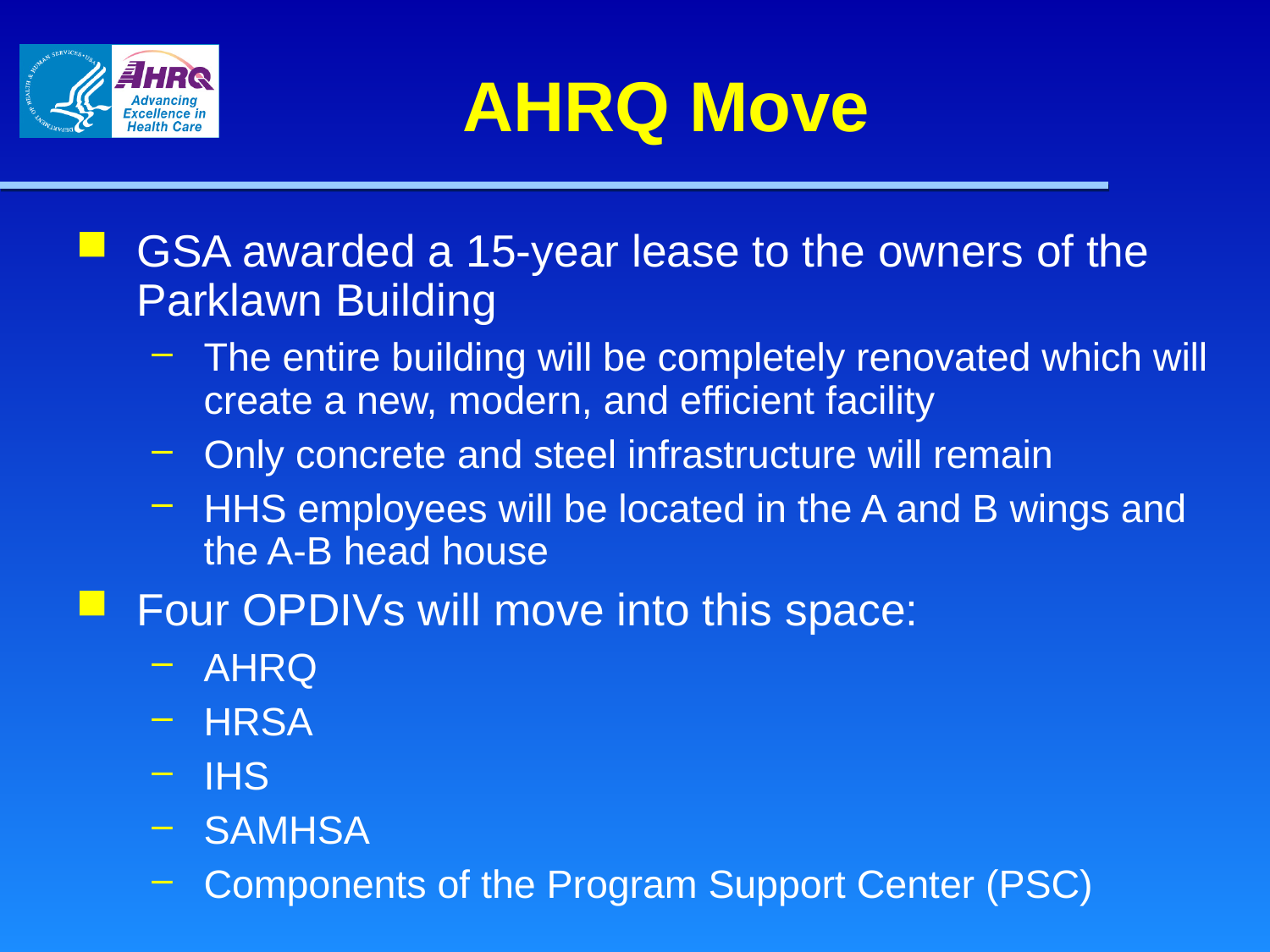

# AHRQ Move
GSA awarded a 15-year lease to the owners of the Parklawn Building
The entire building will be completely renovated which will create a new, modern, and efficient facility
Only concrete and steel infrastructure will remain
HHS employees will be located in the A and B wings and the A-B head house
Four OPDIVs will move into this space:
AHRQ
HRSA
IHS
SAMHSA
Components of the Program Support Center (PSC)